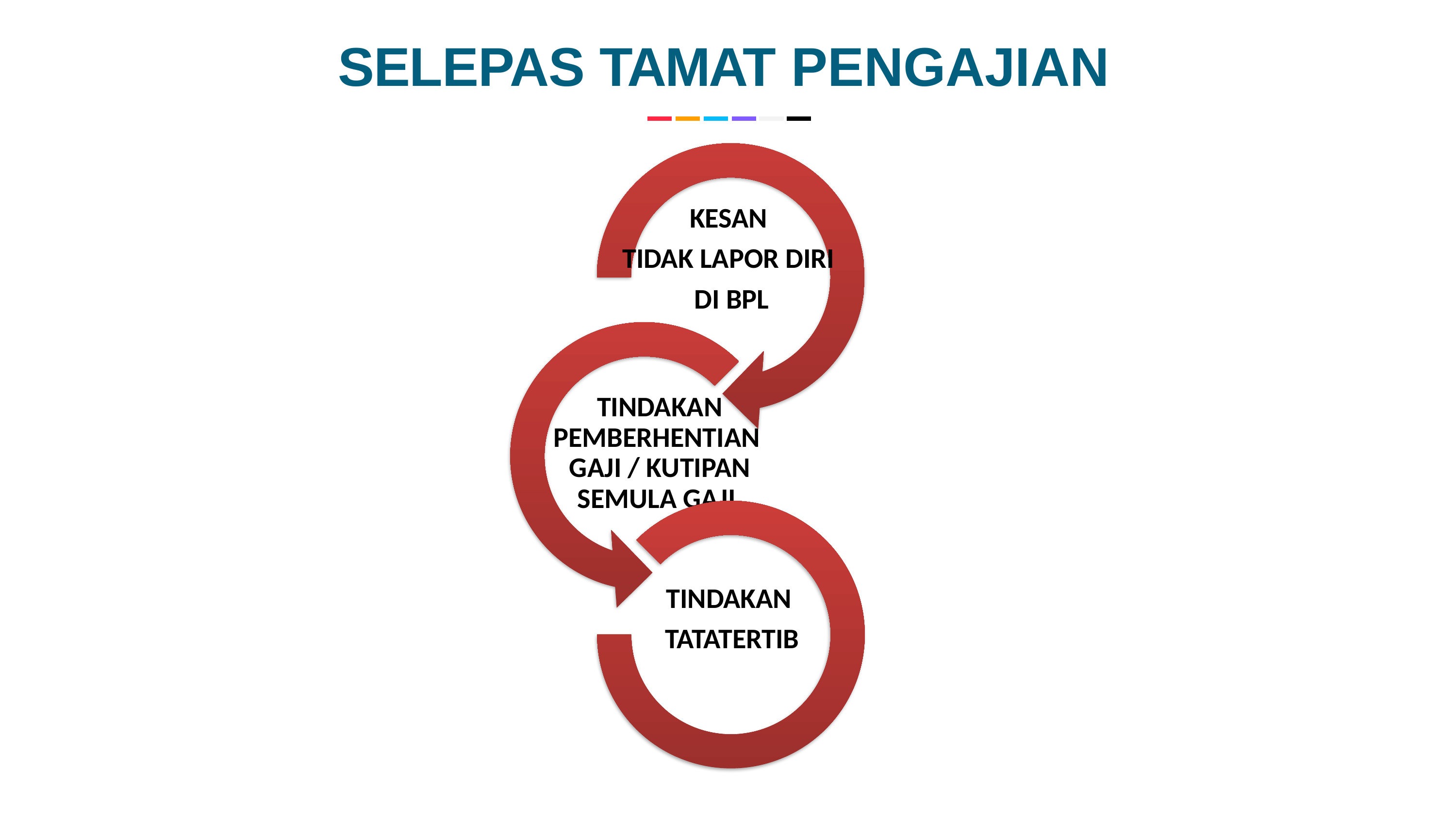

# SELEPAS TAMAT PENGAJIAN

KESAN
TIDAK LAPOR DIRI
DI BPL
TINDAKAN PEMBERHENTIAN  GAJI / KUTIPAN SEMULA GAJI
TINDAKAN
TATATERTIB